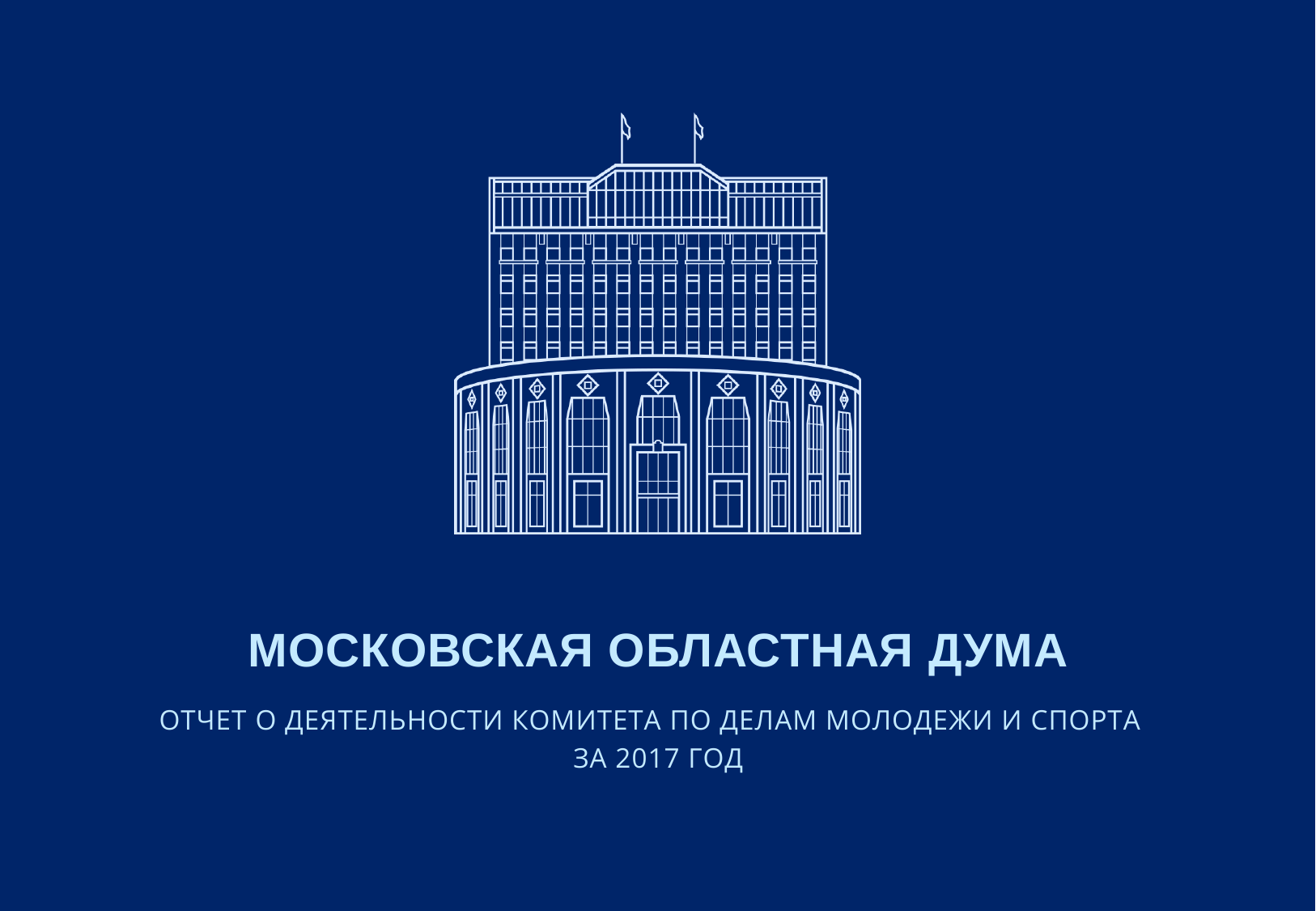

# МОСКОВСКАЯ ОБЛАСТНАЯ ДУМА
ОТЧЕТ О ДЕЯТЕЛЬНОСТИ КОМИТЕТА ПО ДЕЛАМ МОЛОДЕЖИ И СПОРТА
ЗА 2017 ГОД